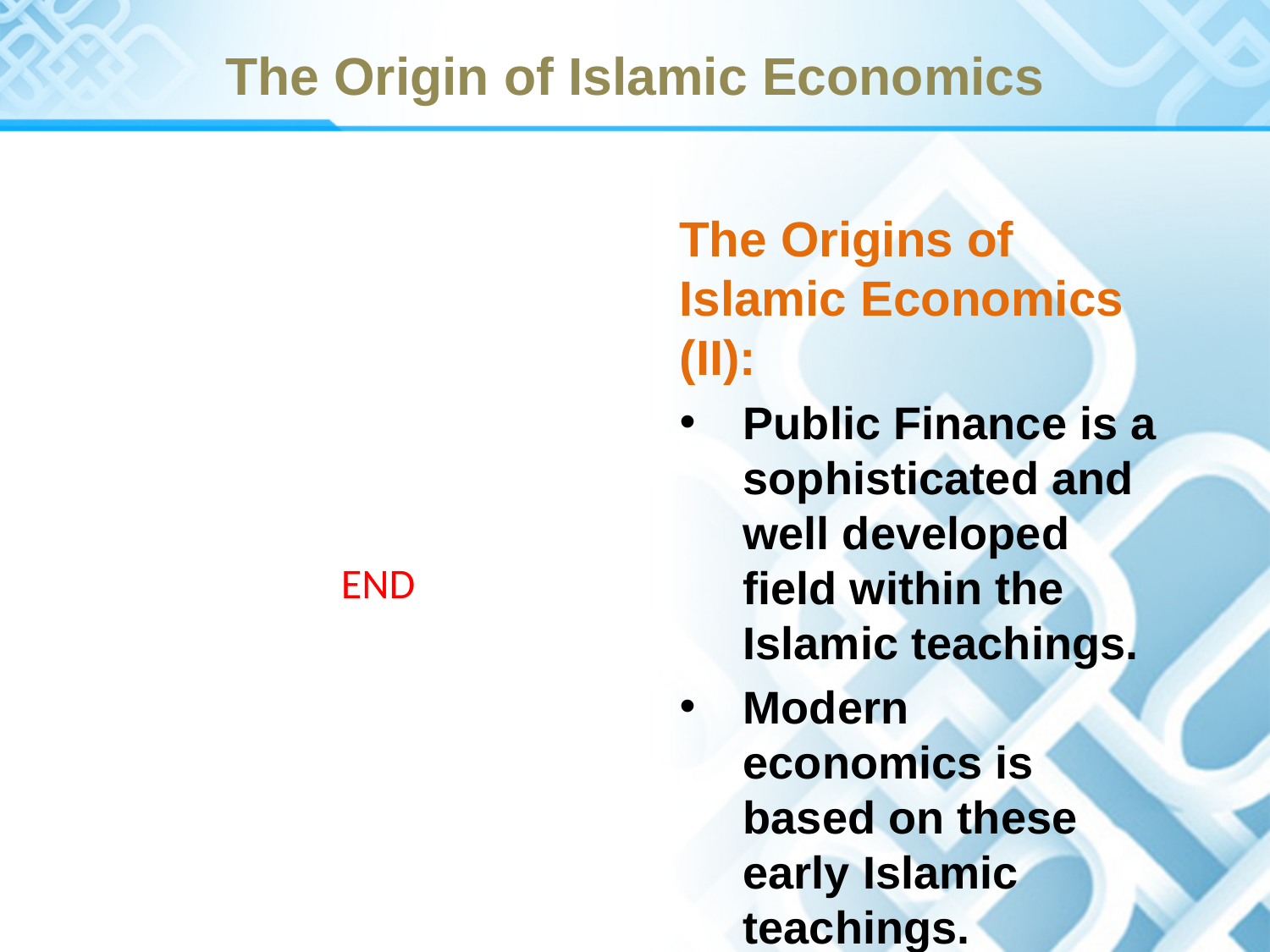

The Origin of Islamic Economics
The Origins of Islamic Economics (II):
Public Finance is a sophisticated and well developed field within the Islamic teachings.
Modern economics is based on these early Islamic teachings.
END